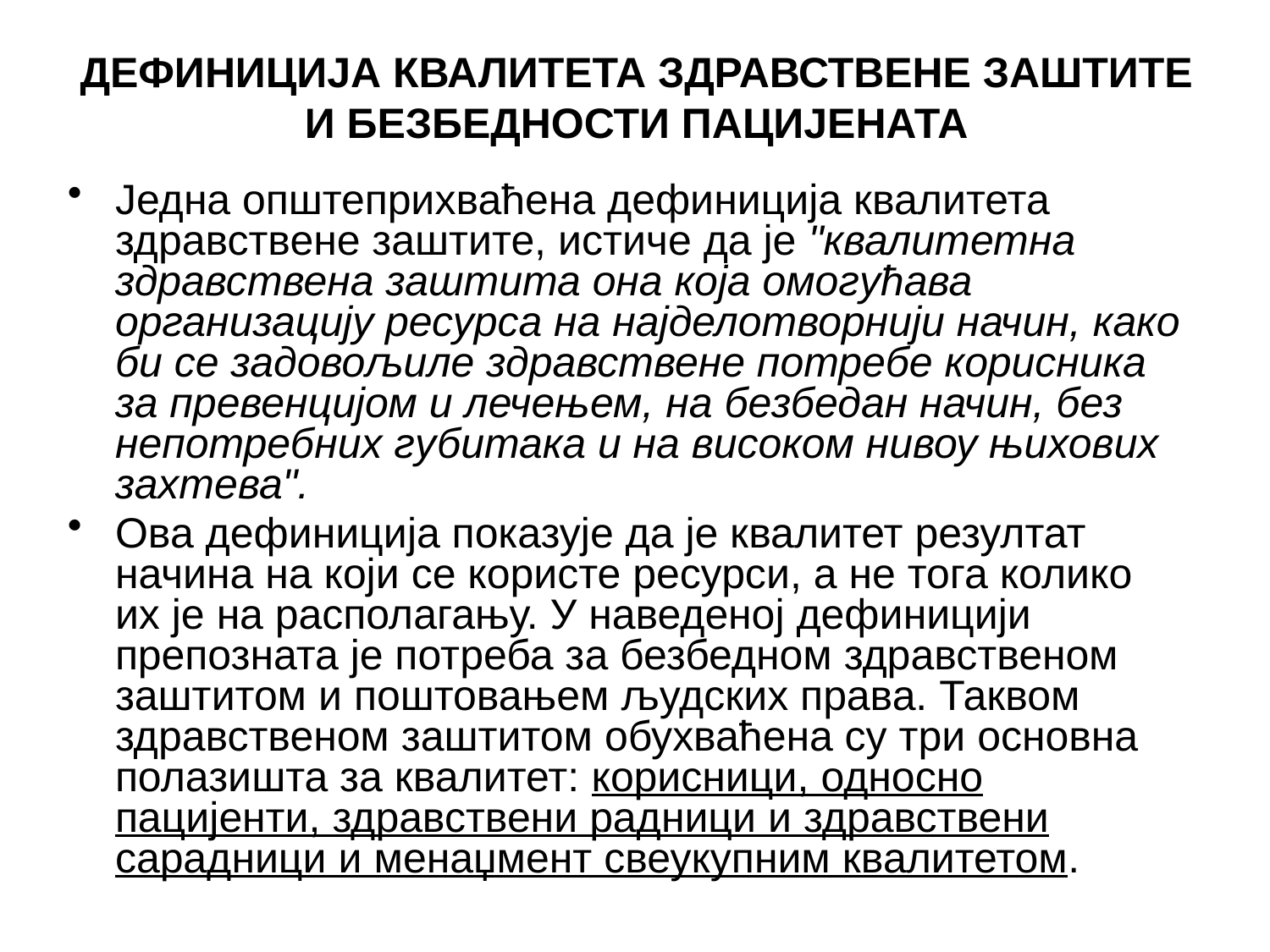

# ДЕФИНИЦИЈА КВАЛИТЕТА ЗДРАВСТВЕНЕ ЗАШТИТЕ И БЕЗБЕДНОСТИ ПАЦИЈЕНАТА
Једна општеприхваћена дефиниција квалитета здравствене заштите, истиче да је "квалитетна здравствена заштита она која омогућава организацију ресурса на најделотворнији начин, како би се задовољиле здравствене потребе корисника за превенцијом и лечењем, на безбедан начин, без непотребних губитака и на високом нивоу њихових захтева".
Ова дефиниција показује да је квалитет резултат начина на који се користе ресурси, а не тога колико их је на располагању. У наведеној дефиницији препозната је потреба за безбедном здравственом заштитом и поштовањем људских права. Таквом здравственом заштитом обухваћена су три основна полазишта за квалитет: корисници, односно пацијенти, здравствени радници и здравствени сарадници и менаџмент свеукупним квалитетом.